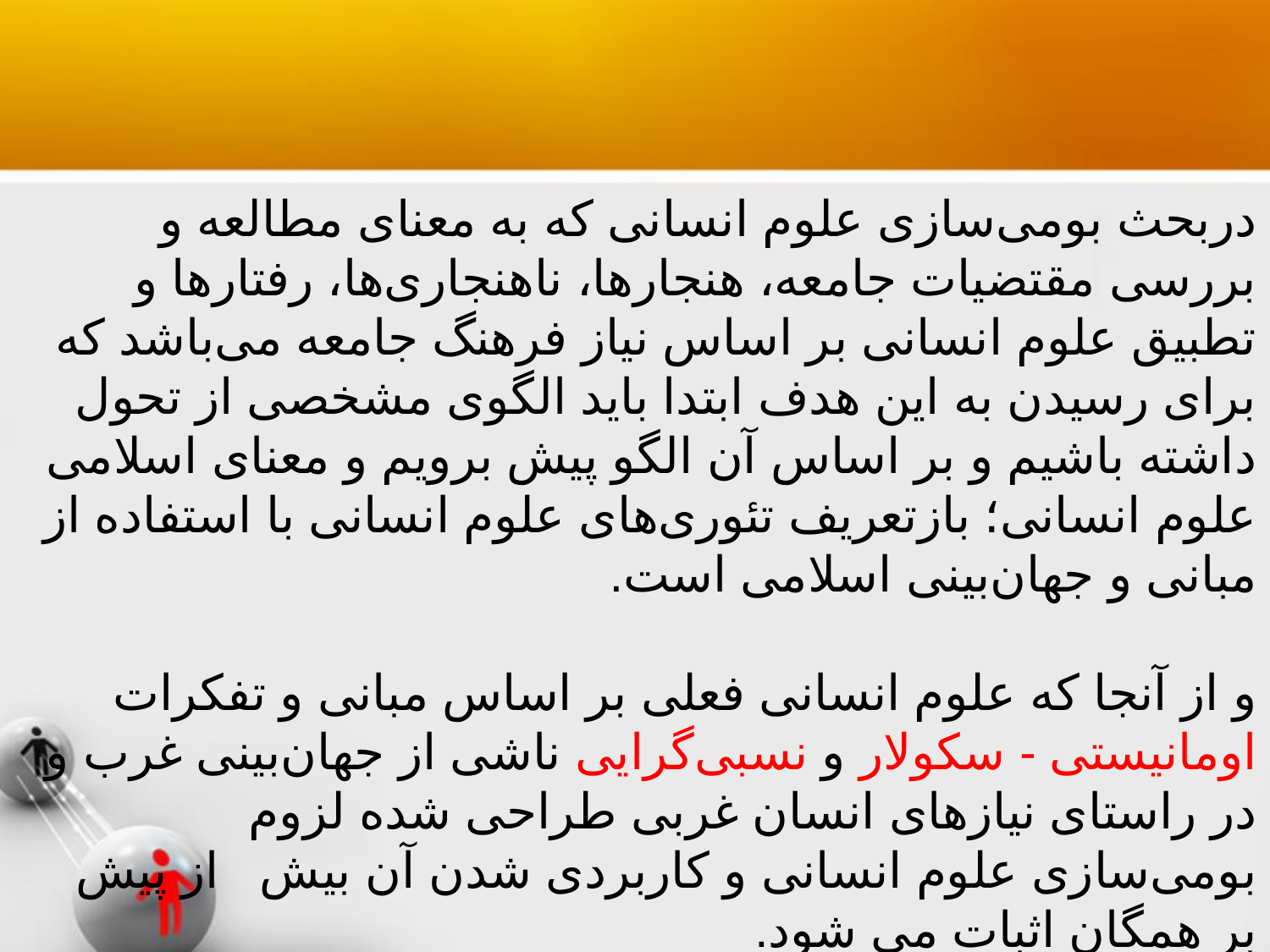

#
دربحث بومی‌سازی علوم انسانی که به معنای مطالعه و بررسی مقتضیات جامعه، هنجارها، ناهنجاری‌ها، رفتارها و تطبیق علوم انسانی بر اساس نیاز فرهنگ جامعه می‌باشد که برای رسیدن به این هدف ابتدا باید الگوی مشخصی از تحول داشته باشیم و بر اساس آن الگو پیش برویم و معنای اسلامی علوم انسانی؛ بازتعریف تئوری‌های علوم انسانی با استفاده از مبانی و جهان‌بینی اسلامی است.

و از آنجا که علوم انسانی فعلی بر اساس مبانی و تفکرات اومانیستی - سکولار و نسبی‌گرایی ناشی از جهان‌بینی غرب و در راستای نیازهای انسان غربی طراحی شده لزوم بومی‌سازی علوم انسانی و کاربردی شدن آن بیش   از پیش بر همگان اثبات می شود.